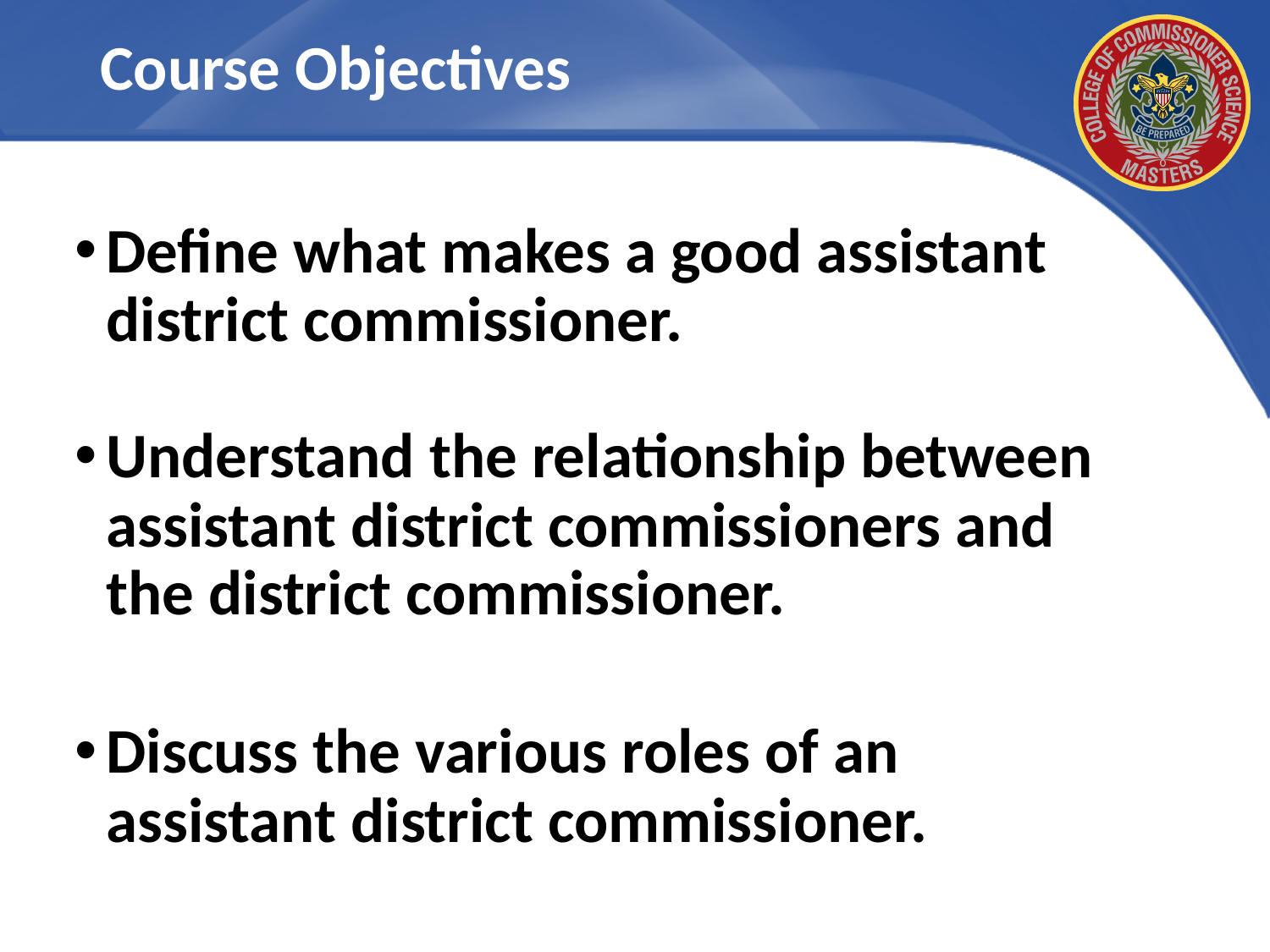

# Course Objectives
Define what makes a good assistant district commissioner.

Understand the relationship between assistant district commissioners and the district commissioner.

Discuss the various roles of an assistant district commissioner.